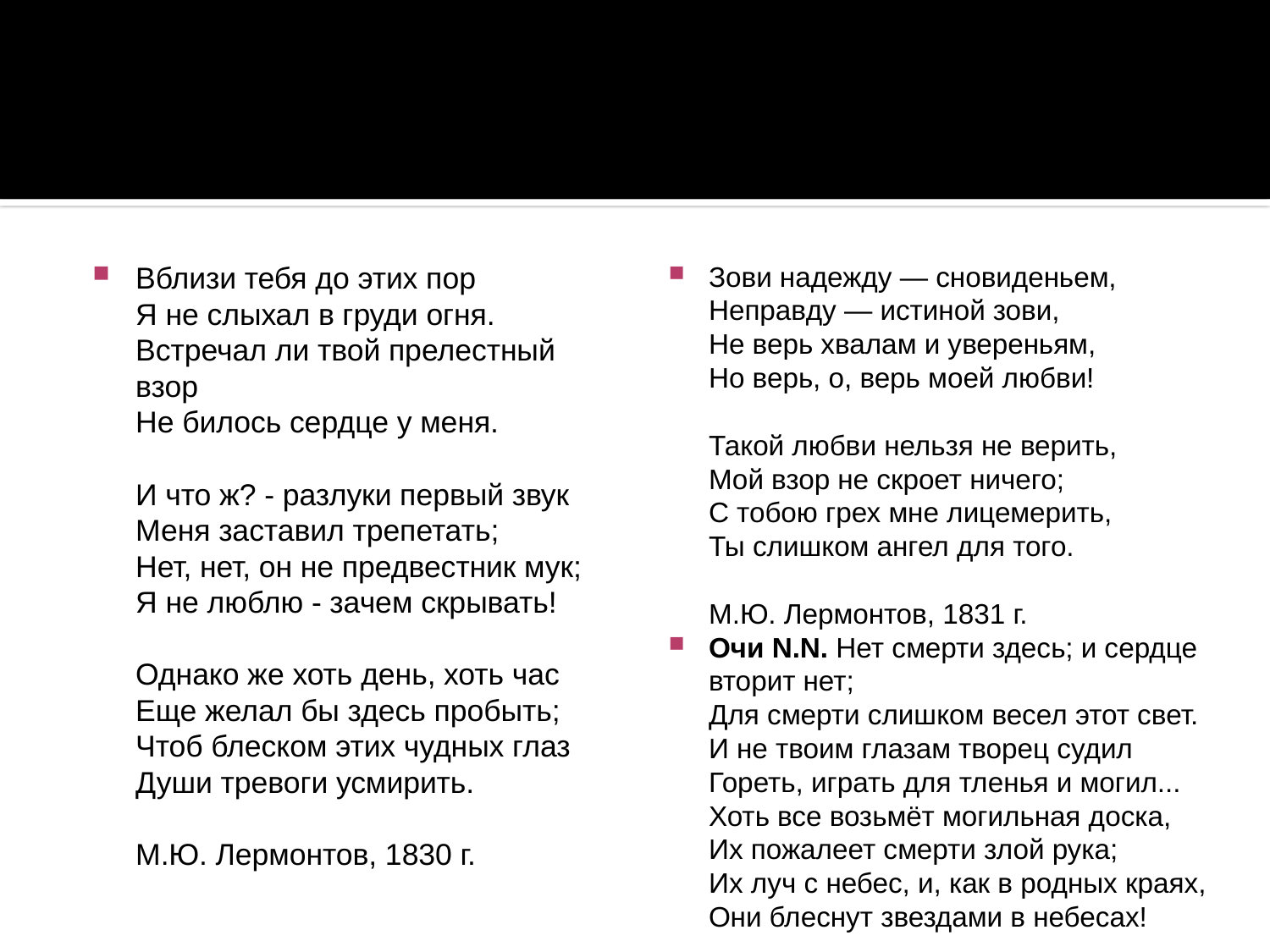

#
Вблизи тебя до этих пор
Я не слыхал в груди огня.
Встречал ли твой прелестный взор
Не билось сердце у меня.
И что ж? - разлуки первый звук
Меня заставил трепетать;
Нет, нет, он не предвестник мук;
Я не люблю - зачем скрывать!
Однако же хоть день, хоть час
Еще желал бы здесь пробыть;
Чтоб блеском этих чудных глаз
Души тревоги усмирить.
М.Ю. Лермонтов, 1830 г.
Зови надежду — сновиденьем,
Неправду — истиной зови,
Не верь хвалам и увереньям,
Но верь, о, верь моей любви!
Такой любви нельзя не верить,
Мой взор не скроет ничего;
С тобою грех мне лицемерить,
Ты слишком ангел для того.
М.Ю. Лермонтов, 1831 г.
Очи N.N. Нет смерти здесь; и сердце вторит нет;
Для смерти слишком весел этот свет.
И не твоим глазам творец судил
Гореть, играть для тленья и могил...
Хоть все возьмёт могильная доска,
Их пожалеет смерти злой рука;
Их луч с небес, и, как в родных краях,
Они блеснут звездами в небесах!